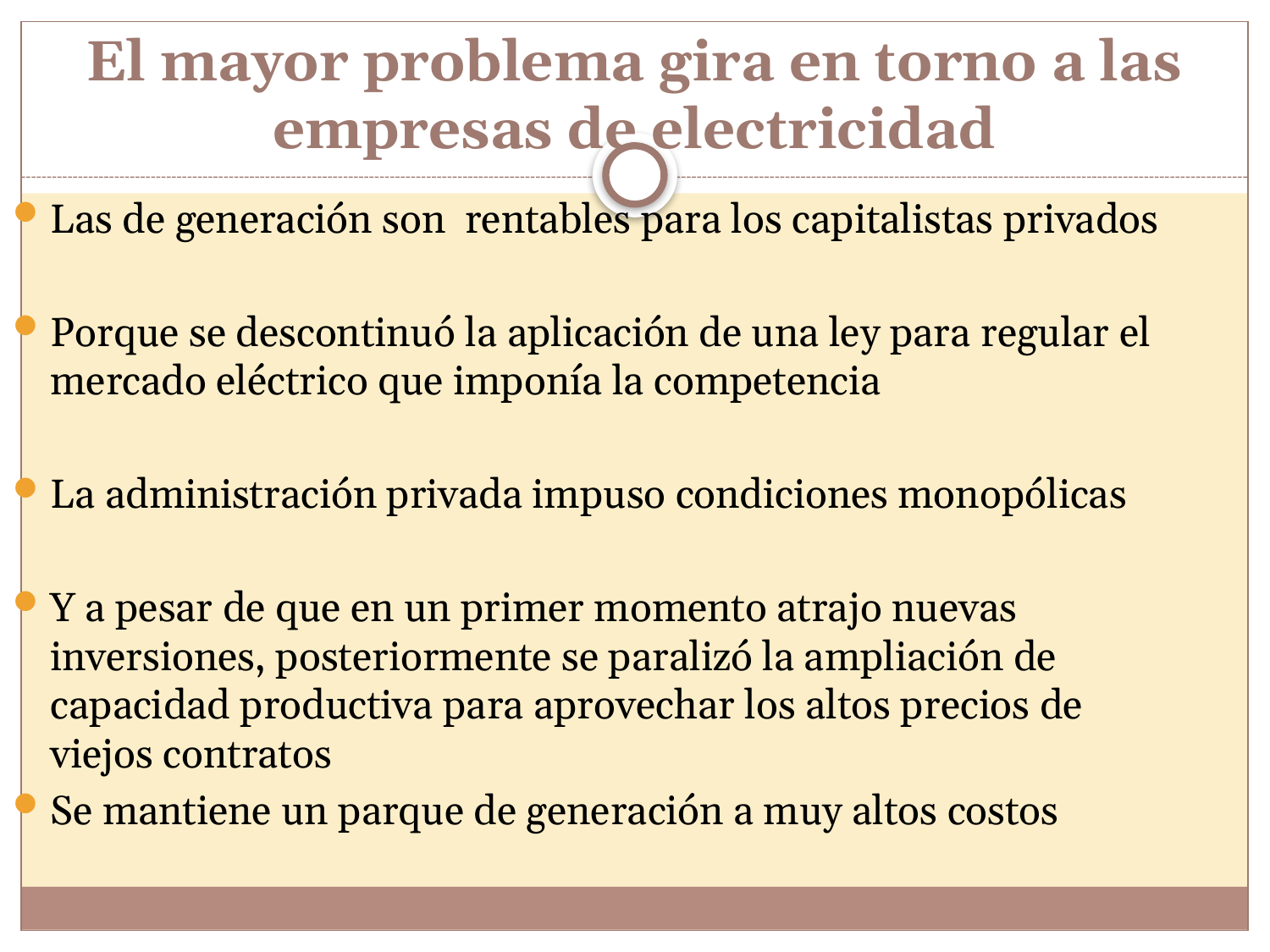

# El mayor problema gira en torno a las empresas de electricidad
Las de generación son  rentables para los capitalistas privados

Porque se descontinuó la aplicación de una ley para regular el mercado eléctrico que imponía la competencia

La administración privada impuso condiciones monopólicas

Y a pesar de que en un primer momento atrajo nuevas inversiones, posteriormente se paralizó la ampliación de capacidad productiva para aprovechar los altos precios de viejos contratos
Se mantiene un parque de generación a muy altos costos